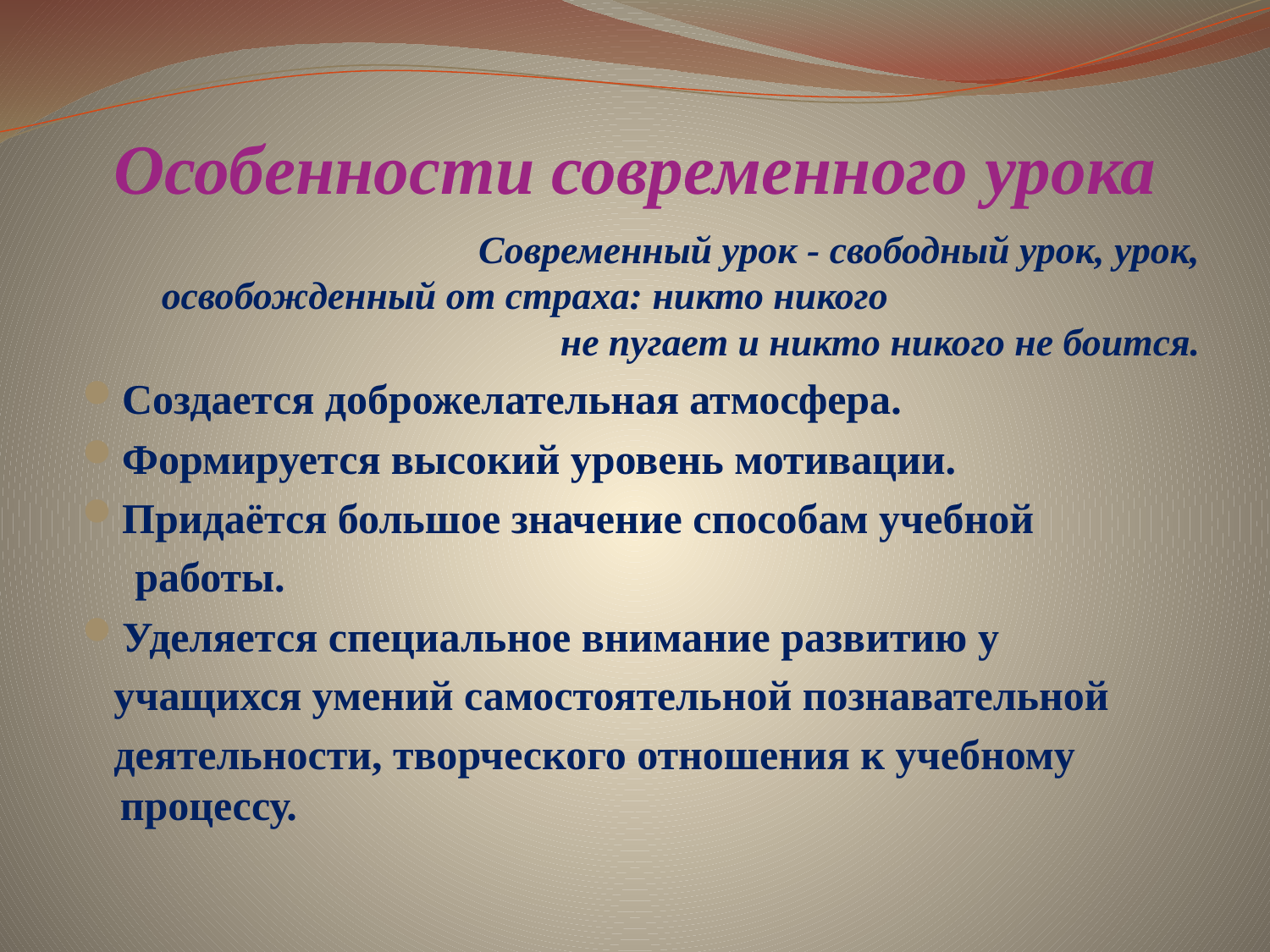

# Особенности современного урока
                        Современный урок - свободный урок, урок, освобожденный от страха: никто никого                                 не пугает и никто никого не боится.
Создается доброжелательная атмосфера.
Формируется высокий уровень мотивации.
Придаётся большое значение способам учебной
     работы.
Уделяется специальное внимание развитию у
   учащихся умений самостоятельной познавательной
   деятельности, творческого отношения к учебному процессу.